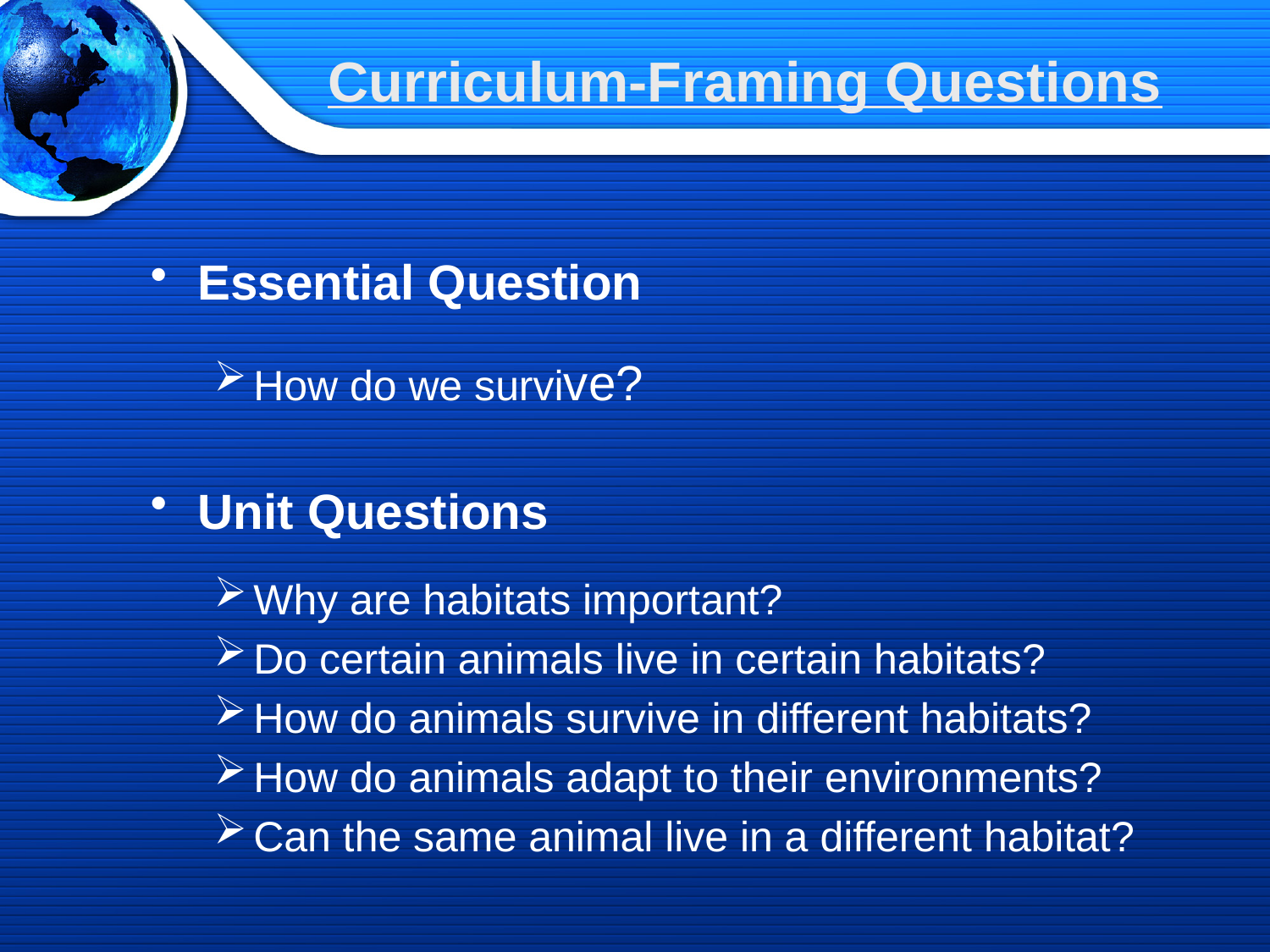

# Curriculum-Framing Questions

Essential Question

How do we survive?

Unit Questions

Why are habitats important?
Do certain animals live in certain habitats?
How do animals survive in different habitats?
How do animals adapt to their environments?
Can the same animal live in a different habitat?